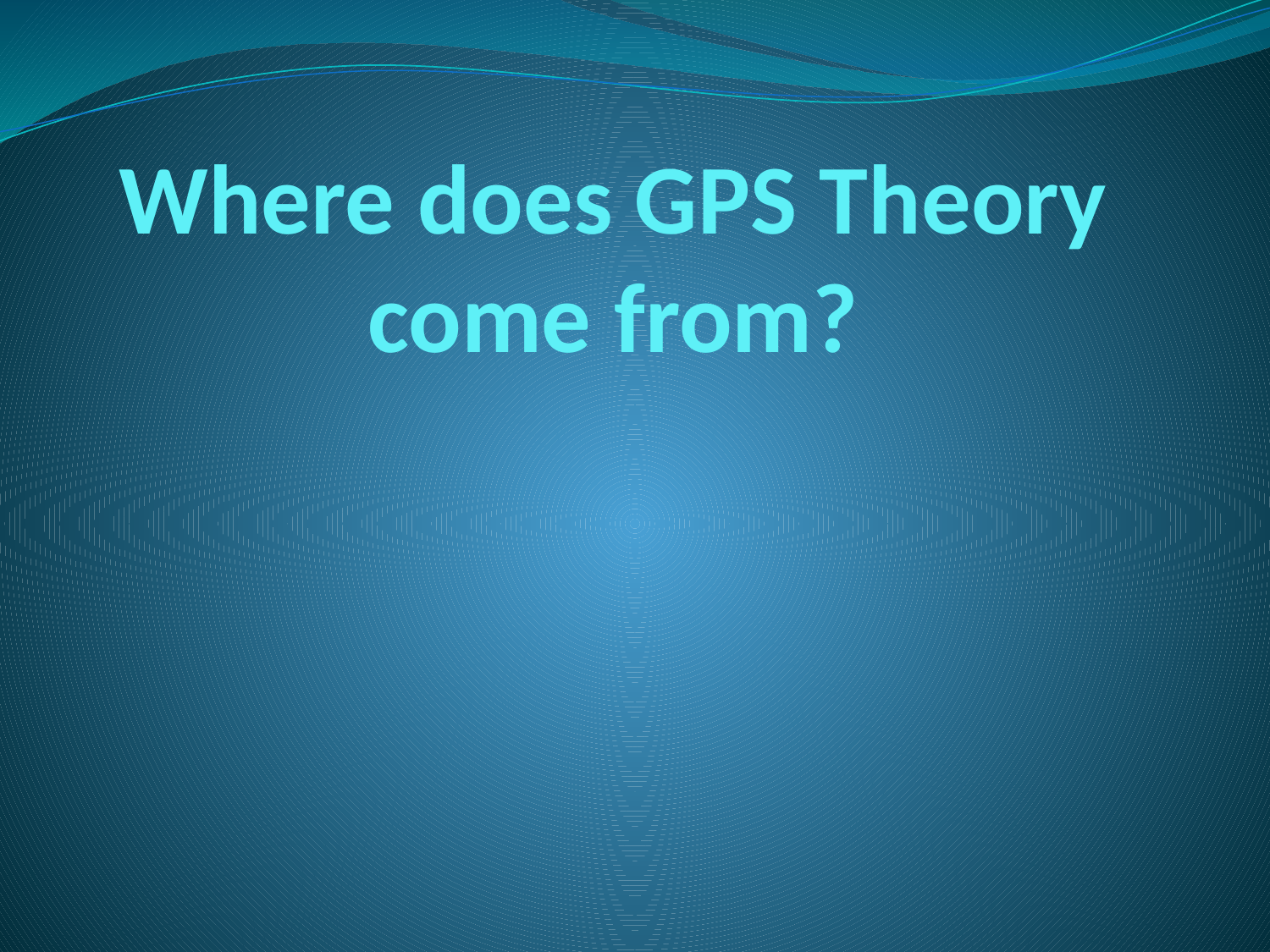

# Where does GPS Theory come from?